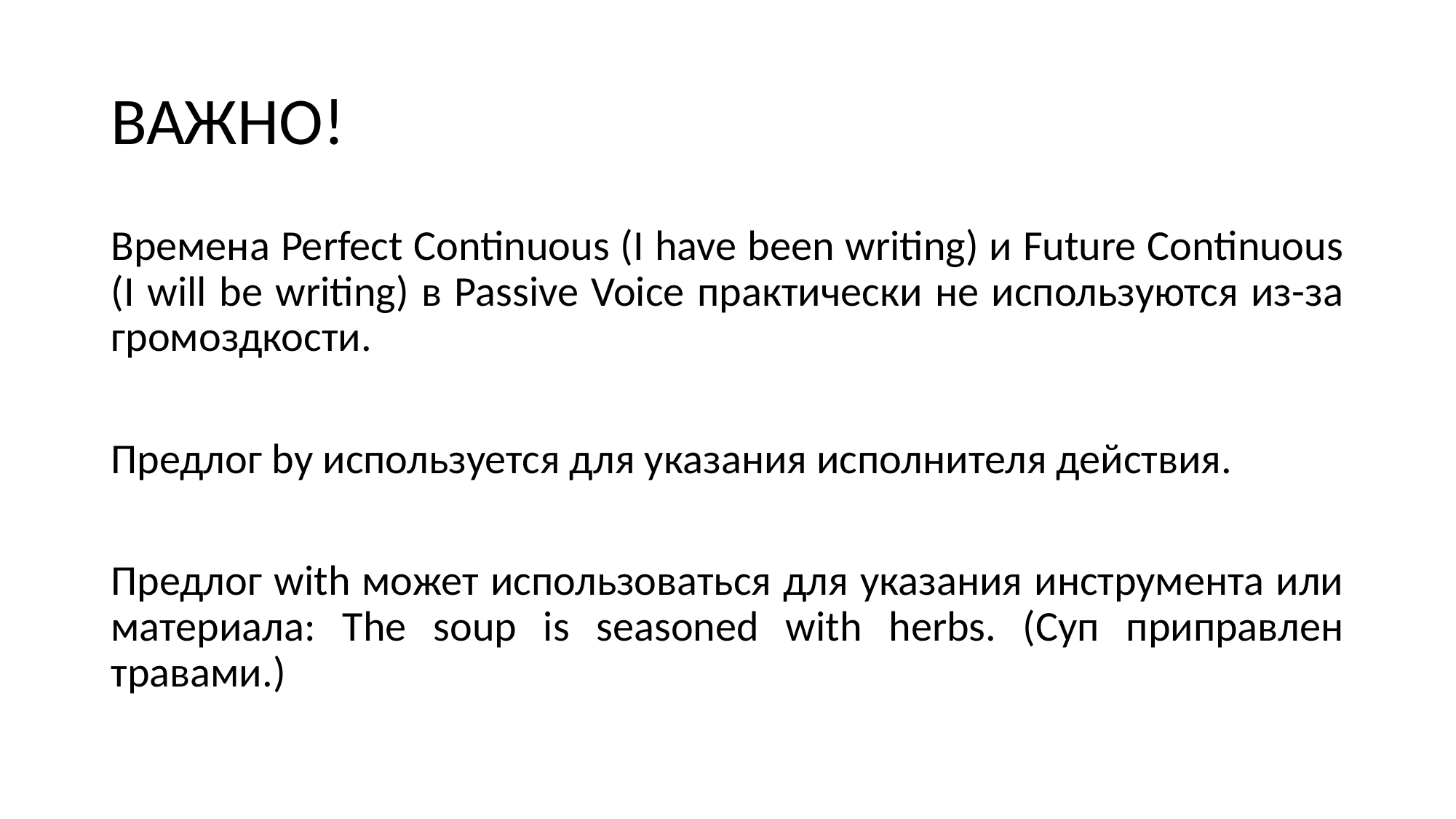

# ВАЖНО!
Времена Perfect Continuous (I have been writing) и Future Continuous (I will be writing) в Passive Voice практически не используются из-за громоздкости.

Предлог by используется для указания исполнителя действия.

Предлог with может использоваться для указания инструмента или материала: The soup is seasoned with herbs. (Суп приправлен травами.)